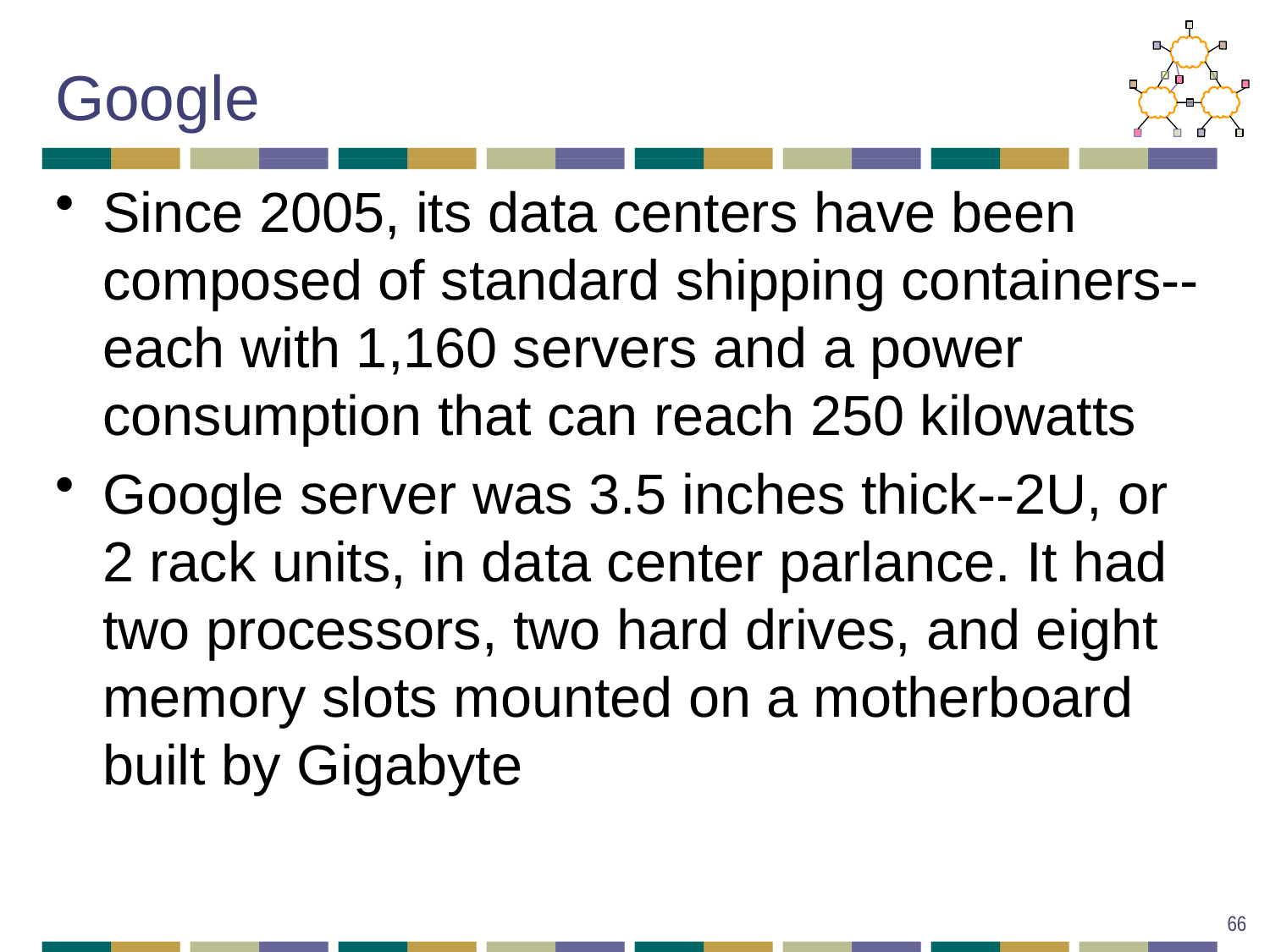

# Google
Since 2005, its data centers have been composed of standard shipping containers--each with 1,160 servers and a power consumption that can reach 250 kilowatts
Google server was 3.5 inches thick--2U, or 2 rack units, in data center parlance. It had two processors, two hard drives, and eight memory slots mounted on a motherboard built by Gigabyte
66